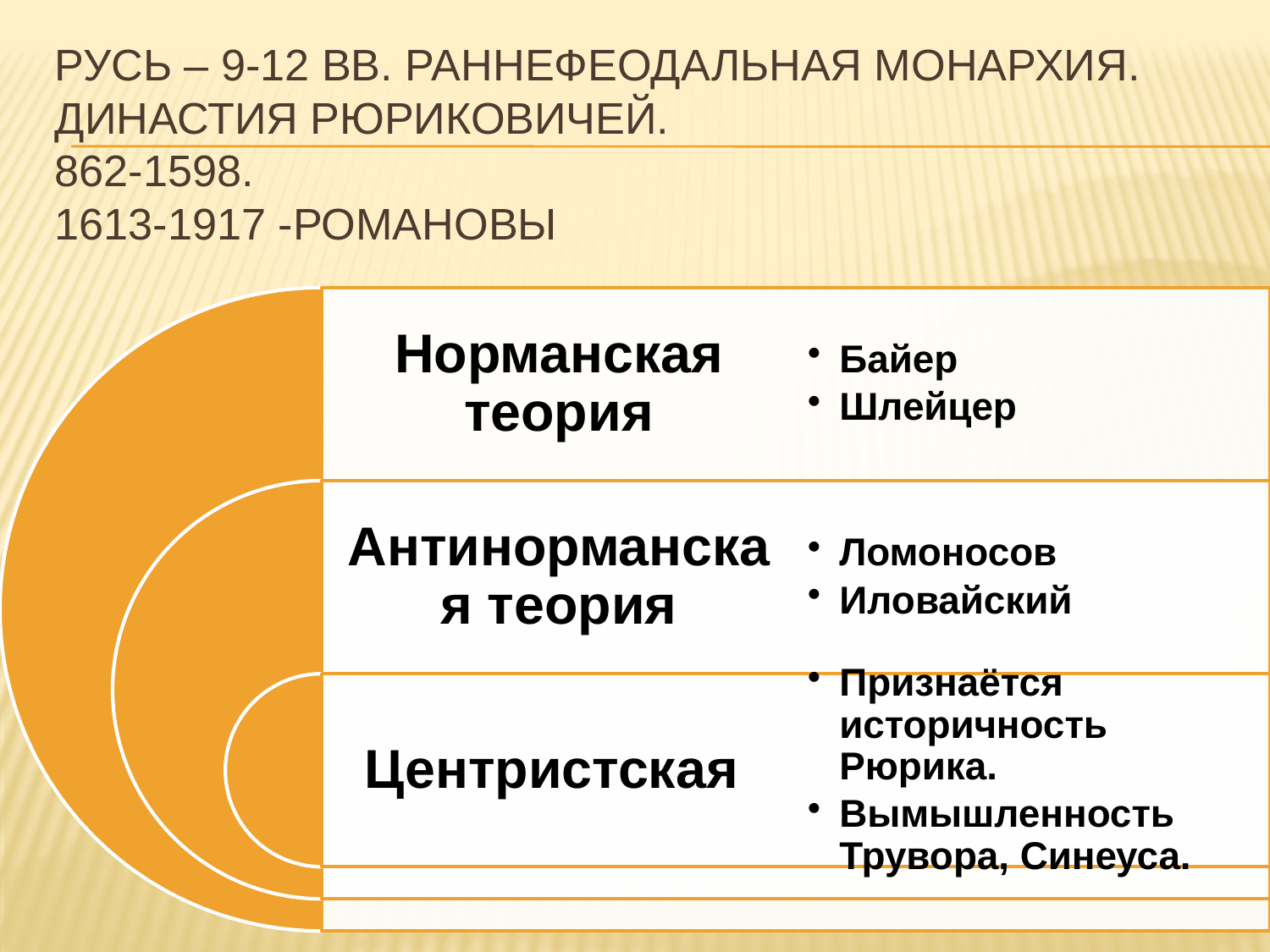

# Русь – 9-12 вв. раннефеодальная монархия. Династия Рюриковичей. 862-1598. 1613-1917 -Романовы
Норманская теория
Антинорманская теория
Центристская
Байер
Шлейцер
Ломоносов
Иловайский
Признаётся историчность Рюрика.
Вымышленность Трувора, Синеуса.